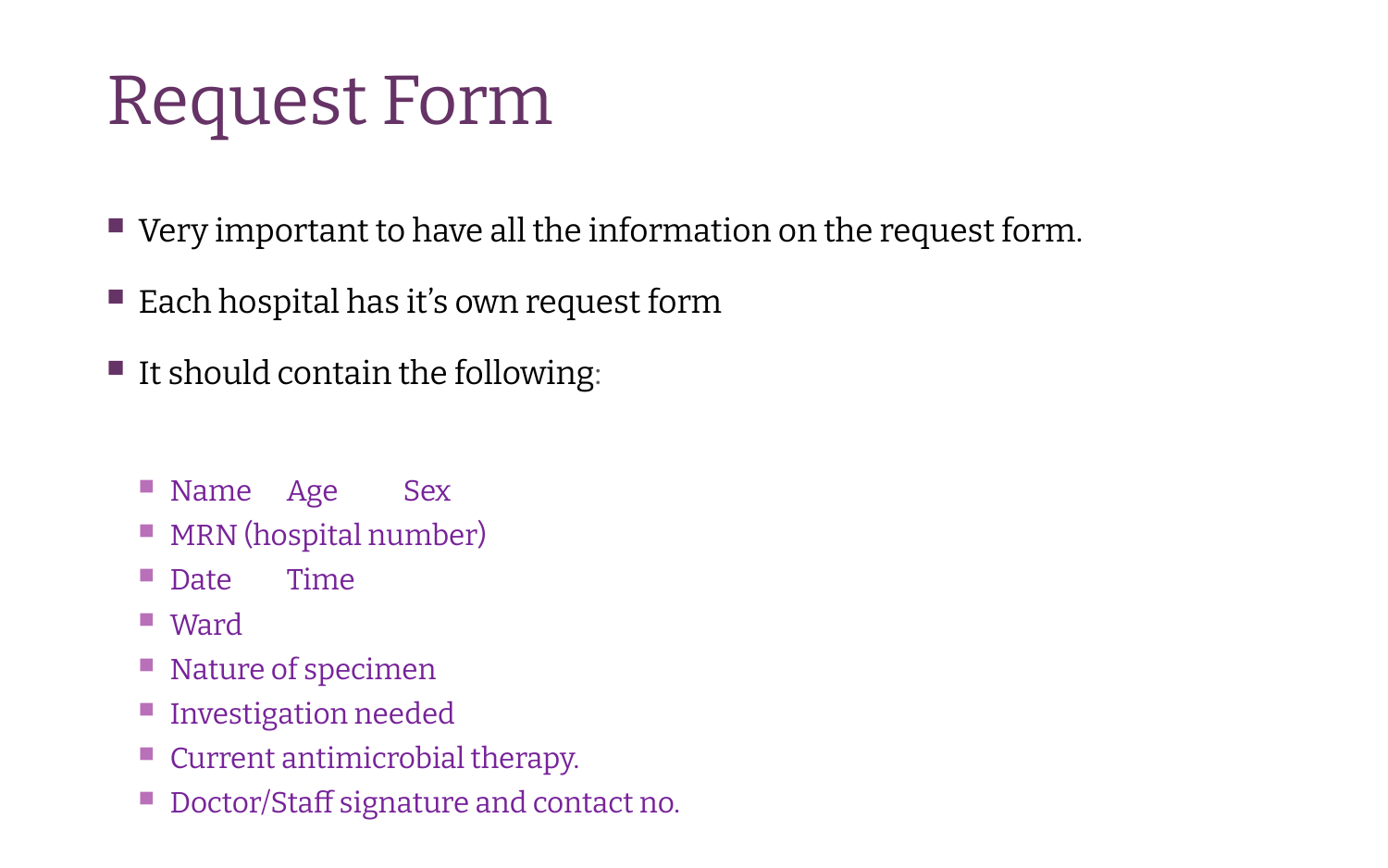

# Request Form
Very important to have all the information on the request form.
Each hospital has it’s own request form
It should contain the following:

Name 		Age			Sex
MRN (hospital number)
Date			Time
Ward
Nature of specimen
Investigation needed
Current antimicrobial therapy.
Doctor/Staff signature and contact no.